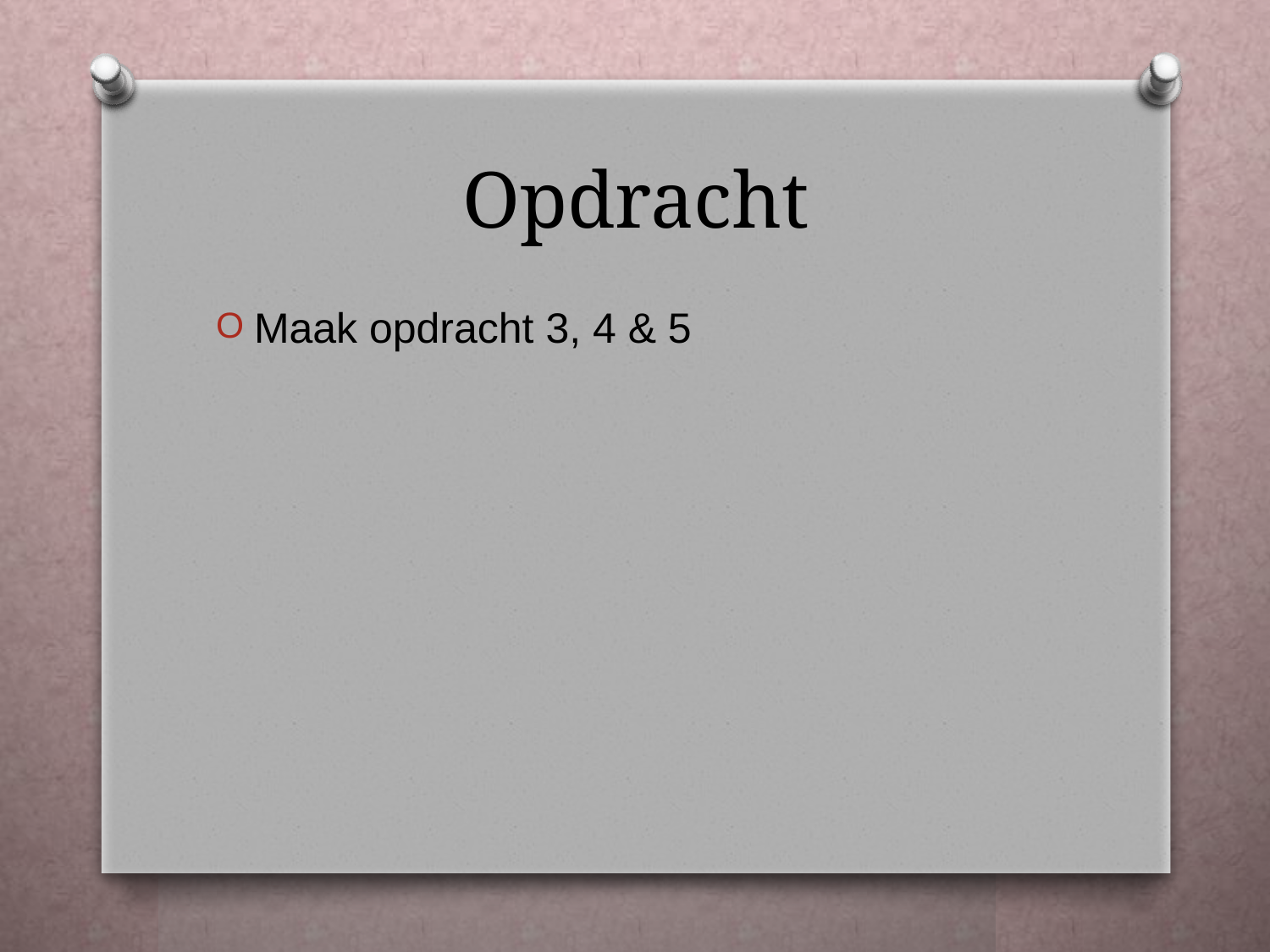

# Opdracht
Maak opdracht 3, 4 & 5